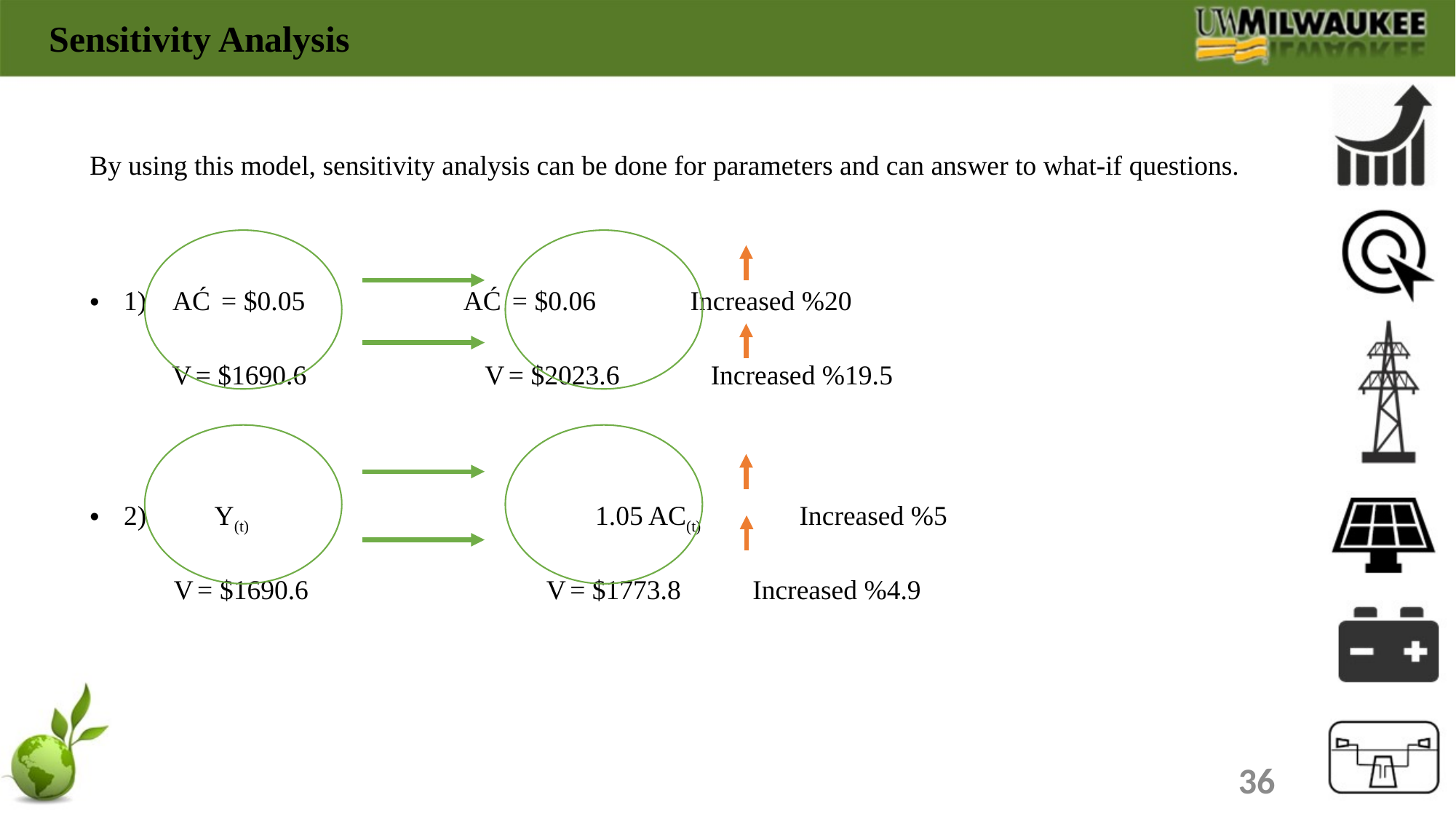

Sensitivity Analysis
By using this model, sensitivity analysis can be done for parameters and can answer to what-if questions.

1)    AĆ  = $0.05 		  AĆ  = $0.06	   Increased %20
    V = $1690.6 		  V = $2023.6  	   Increased %19.5

2)          Y(t) 			        1.05 AC(t) 	   Increased %5
             V = $1690.6 		     V = $1773.8               Increased %4.9

36